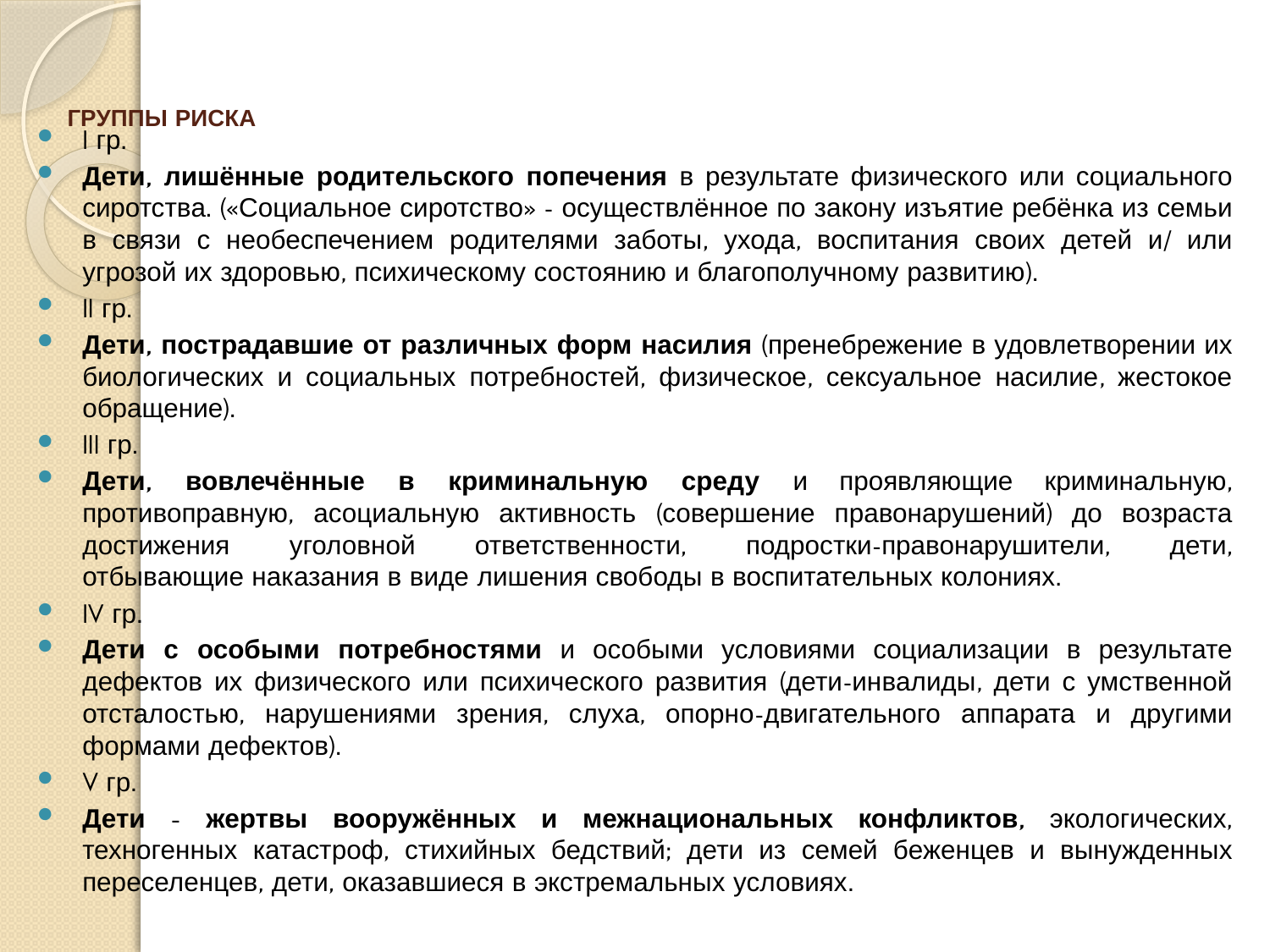

# ГРУППЫ РИСКА
I гр.
Дети, лишённые родительского попечения в результате физического или социального сиротства. («Социальное сиротство» - осуществлённое по закону изъятие ребёнка из семьи в связи с необеспечением родителями заботы, ухода, воспитания своих детей и/ или угрозой их здоровью, психическому состоянию и благополучному развитию).
II гр.
Дети, пострадавшие от различных форм насилия (пренебрежение в удовлетворении их биологических и социальных потребностей, физическое, сексуальное насилие, жестокое обращение).
III гр.
Дети,   вовлечённые   в   криминальную   среду   и   проявляющие   криминальную, противоправную, асоциальную активность (совершение правонарушений) до возраста достижения     уголовной     ответственности,     подростки-правонарушители,     дети, отбывающие наказания в виде лишения свободы в воспитательных колониях.
IV гр.
Дети с особыми потребностями и особыми условиями социализации в результате дефектов их физического или психического развития (дети-инвалиды, дети с умственной отсталостью, нарушениями зрения, слуха, опорно-двигательного аппарата и другими формами дефектов).
V гр.
Дети - жертвы вооружённых и межнациональных конфликтов, экологических, техногенных катастроф, стихийных бедствий; дети из семей беженцев и вынужденных переселенцев, дети, оказавшиеся в экстремальных условиях.